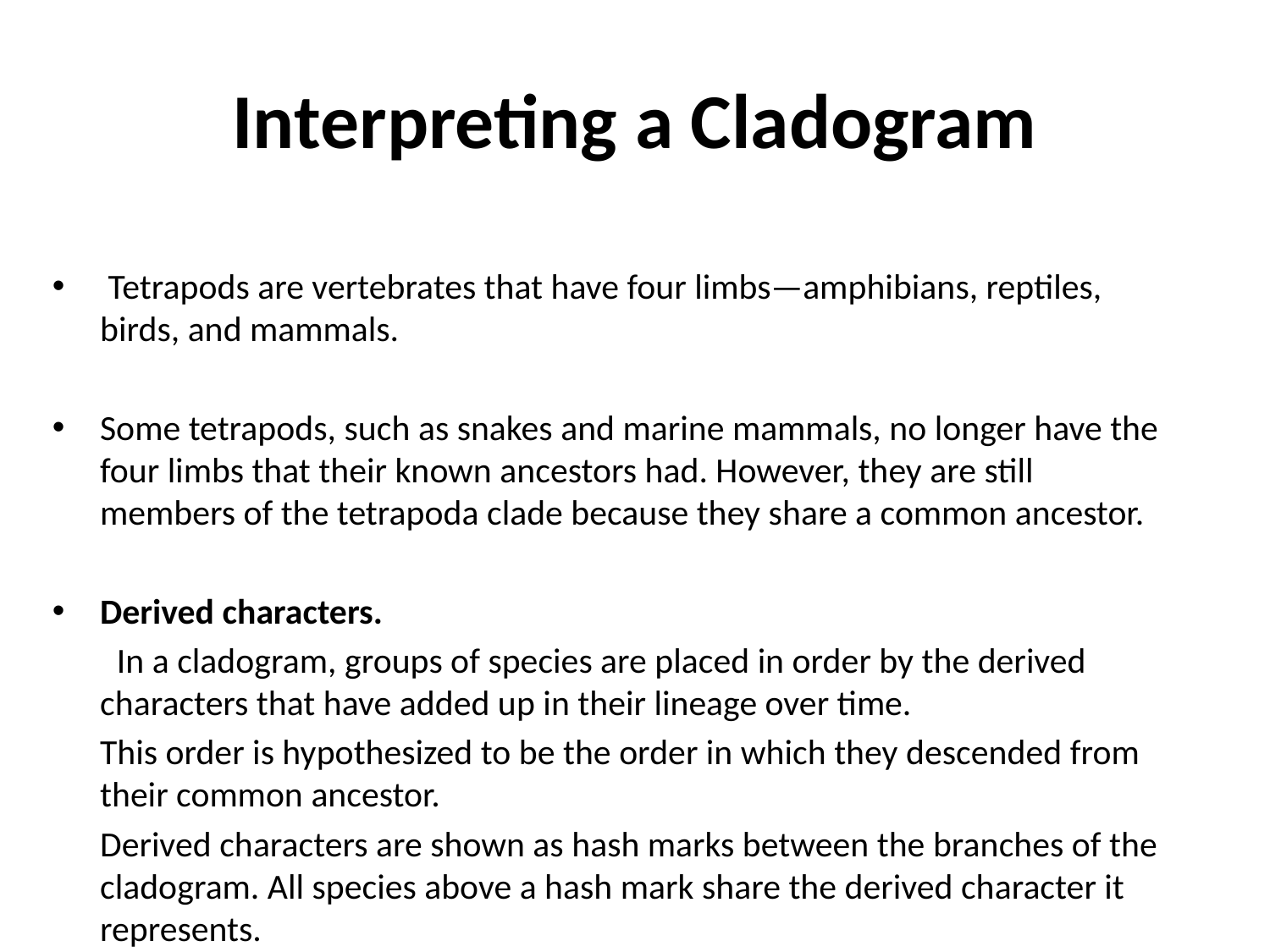

# Interpreting a Cladogram
 Tetrapods are vertebrates that have four limbs—amphibians, reptiles, birds, and mammals.

Some tetrapods, such as snakes and marine mammals, no longer have the four limbs that their known ancestors had. However, they are still members of the tetrapoda clade because they share a common ancestor.

Derived characters.
        In a cladogram, groups of species are placed in order by the derived characters that have added up in their lineage over time.
	This order is hypothesized to be the order in which they descended from their common ancestor.
	Derived characters are shown as hash marks between the branches of the cladogram. All species above a hash mark share the derived character it represents.